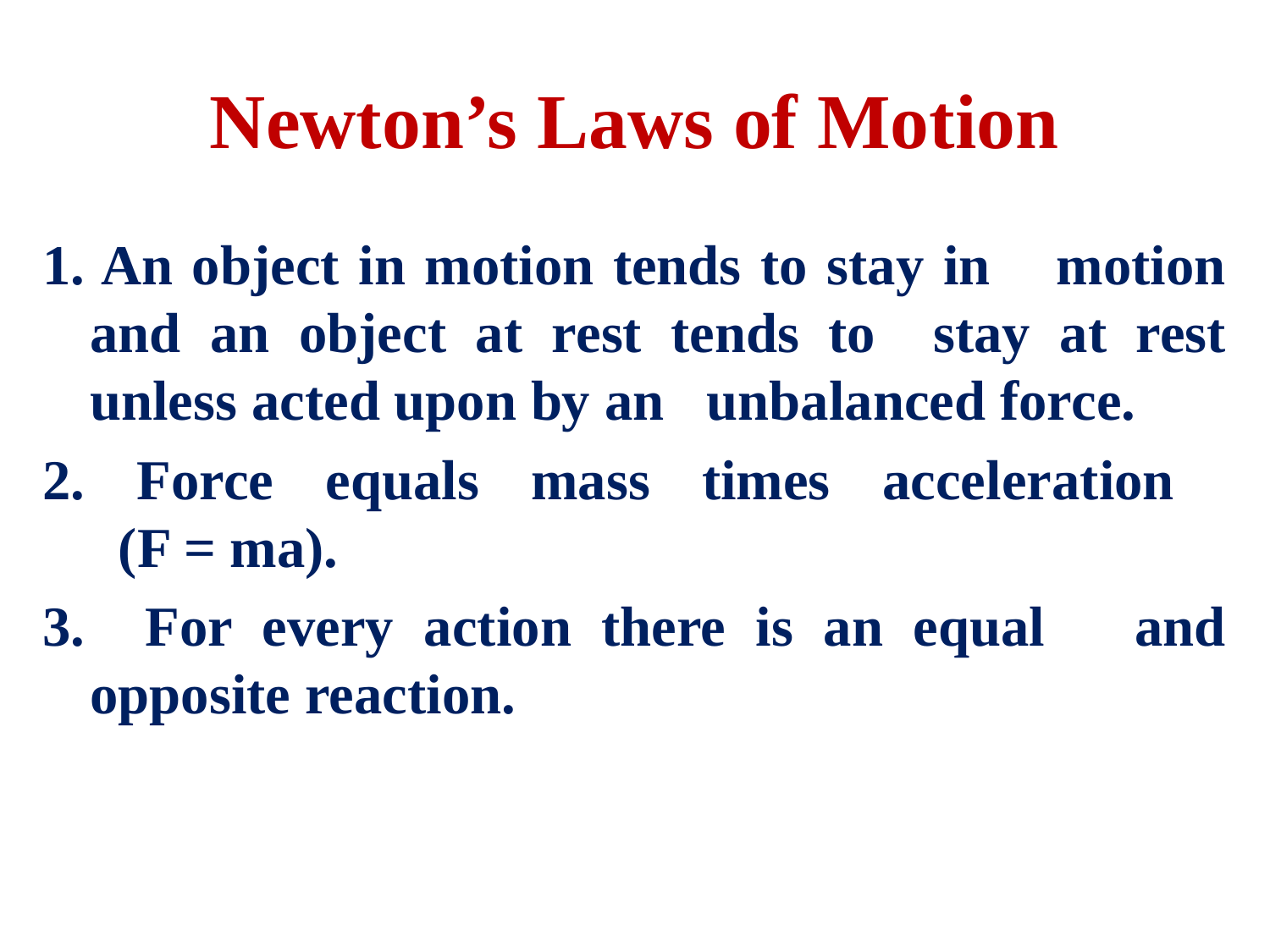

# Newton’s Laws of Motion
1. An object in motion tends to stay in    motion and an object at rest tends to   stay at rest unless acted upon by an   unbalanced force.
2. Force equals mass times acceleration
  (F = ma).
3.  For every action there is an equal   and opposite reaction.